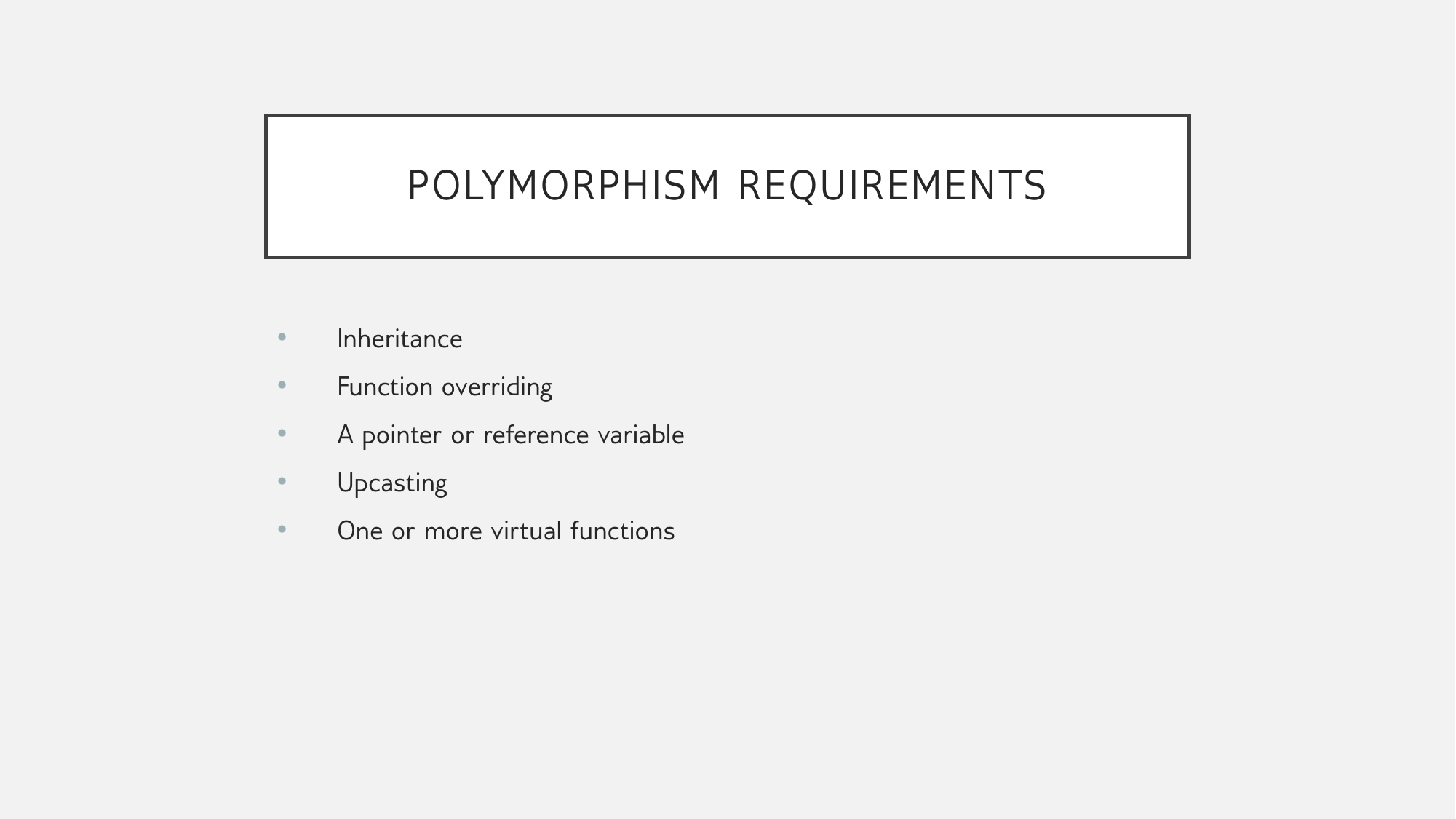

# Polymorphism Requirements
    Inheritance
    Function overriding
    A pointer or reference variable
    Upcasting
    One or more virtual functions